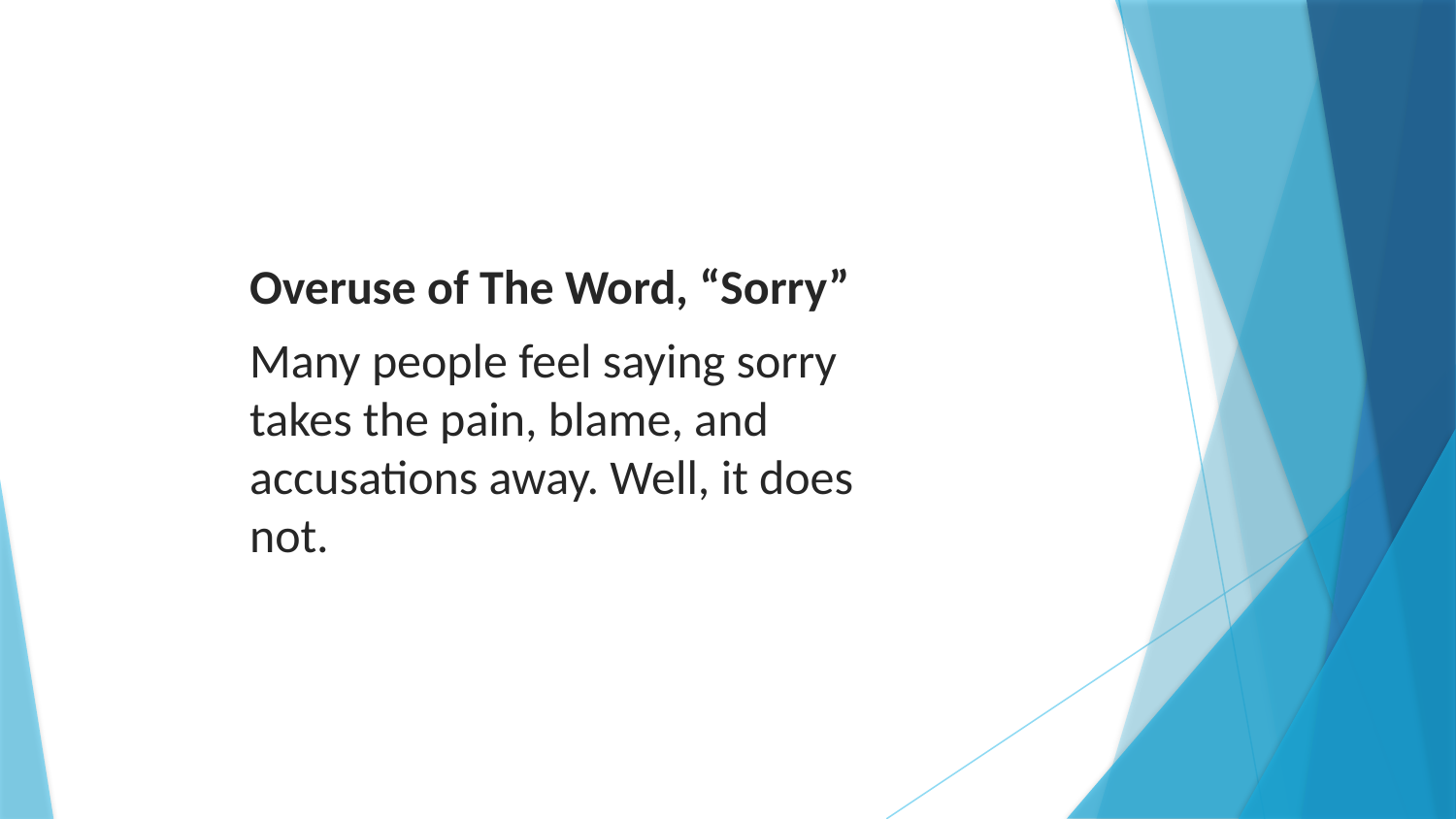

Overuse of The Word, “Sorry”
Many people feel saying sorry takes the pain, blame, and accusations away. Well, it does not.